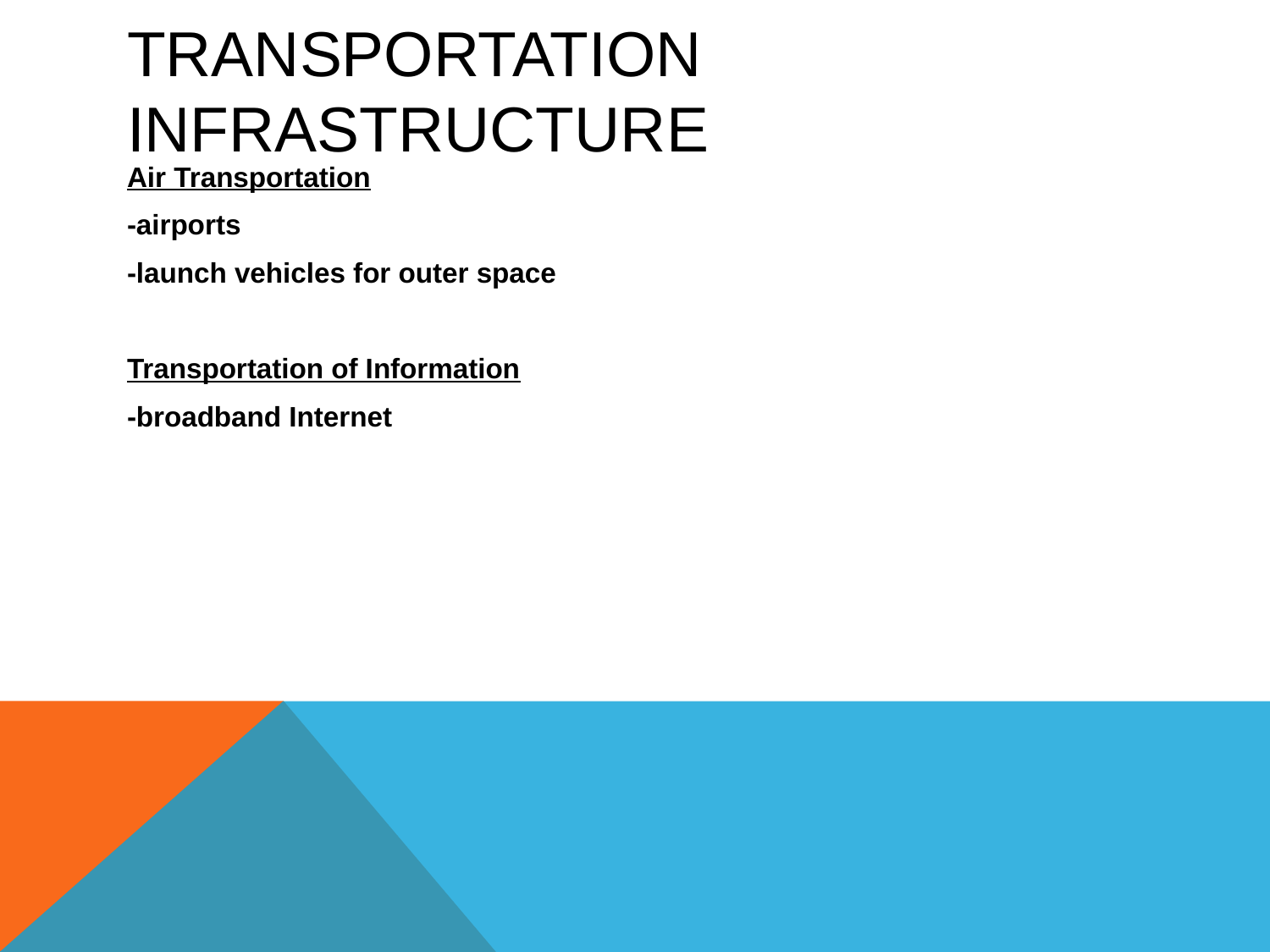

# Transportation Infrastructure
Air Transportation
-airports
-launch vehicles for outer space

Transportation of Information
-broadband Internet